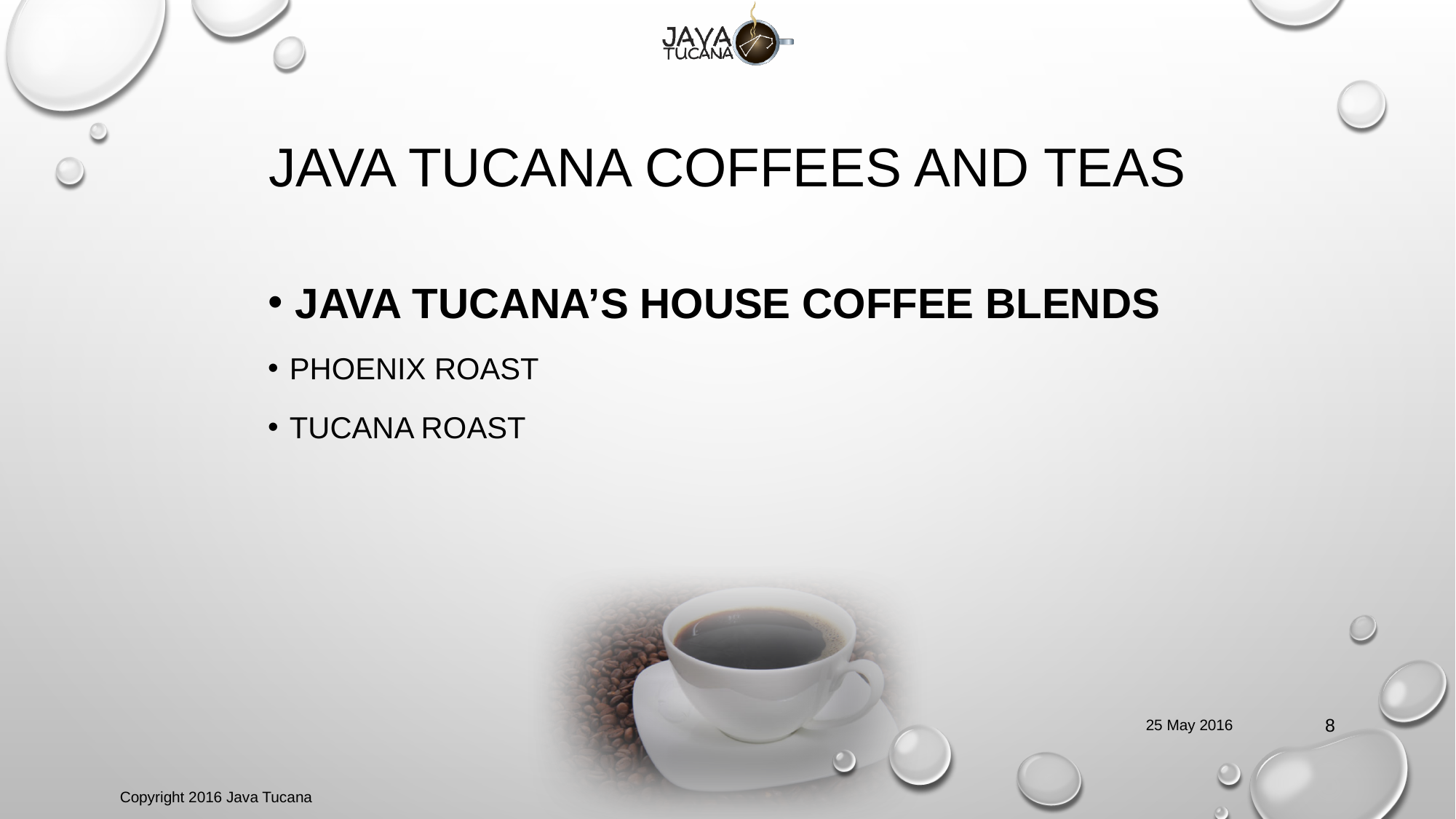

# Java Tucana Coffees and Teas
Java Tucana’s house coffee blends
Phoenix Roast
Tucana Roast
25 May 2016
8
Copyright 2016 Java Tucana